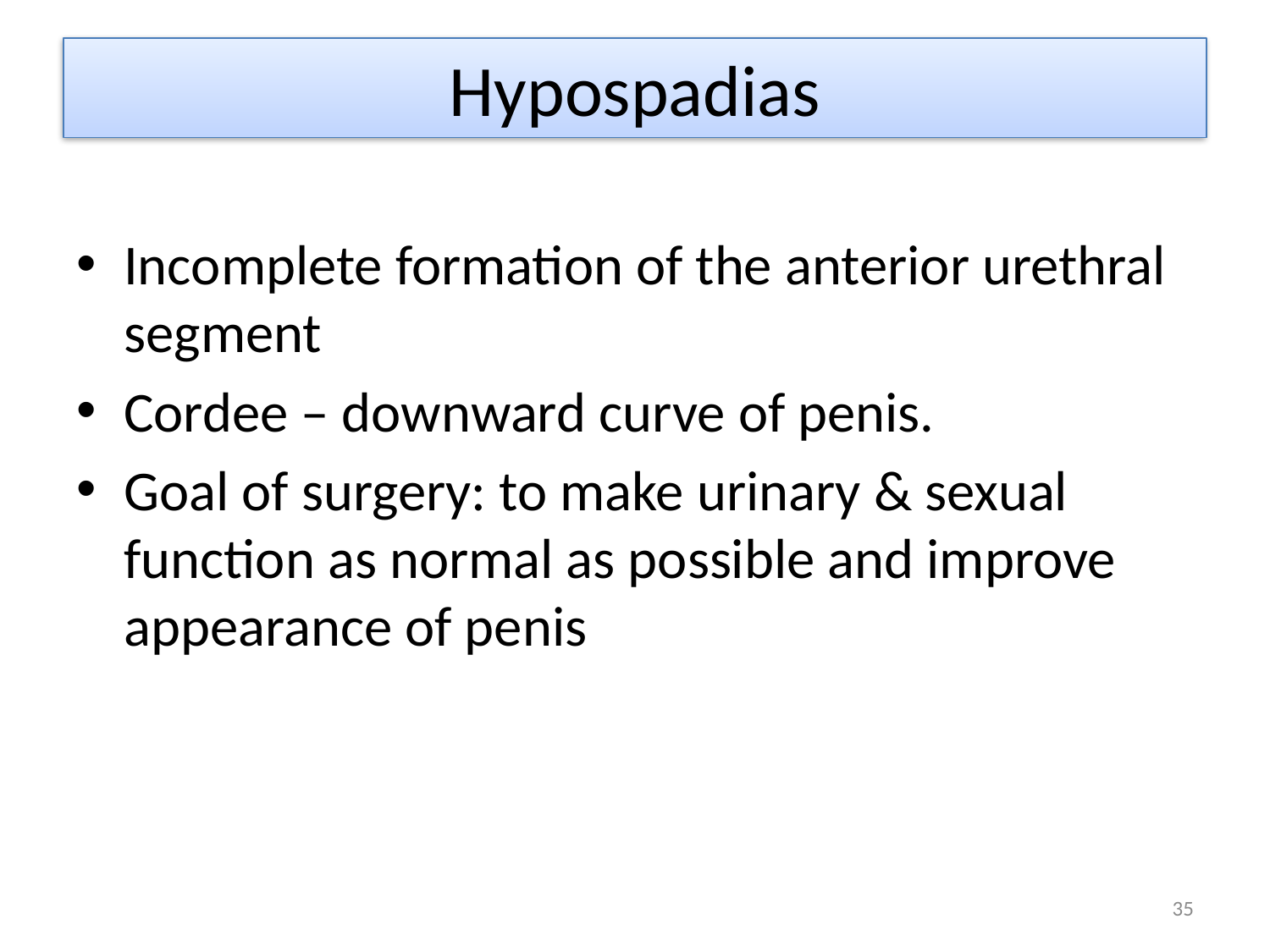

# Hypospadias
Incomplete formation of the anterior urethral segment
Cordee – downward curve of penis.
Goal of surgery: to make urinary & sexual function as normal as possible and improve appearance of penis

35